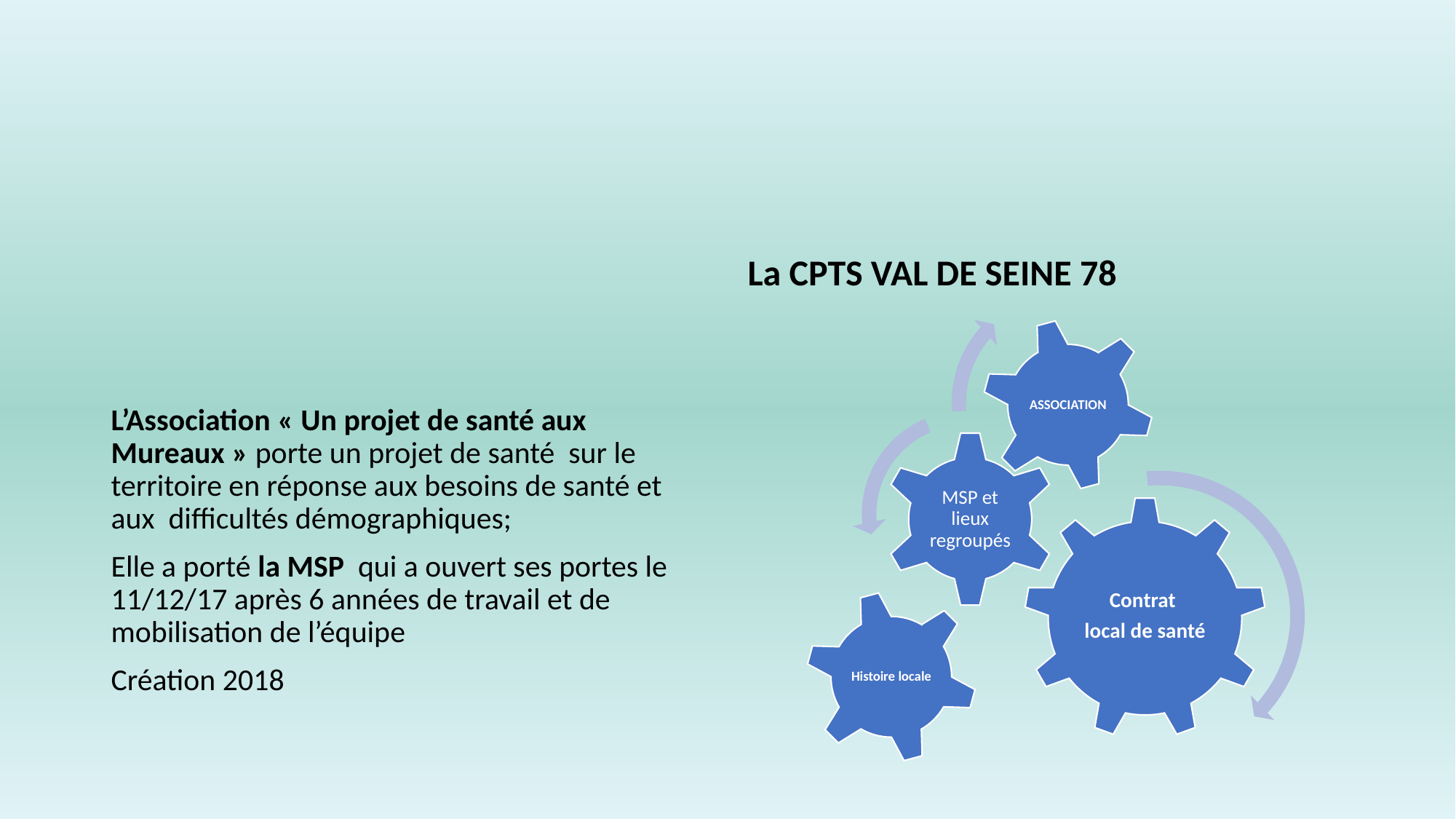

#

La CPTS VAL DE SEINE 78
Contrat
local de santé
MSP et lieux regroupés
ASSOCIATION
L’Association « Un projet de santé aux Mureaux » porte un projet de santé  sur le territoire en réponse aux besoins de santé et aux  difficultés démographiques;
Elle a porté la MSP  qui a ouvert ses portes le 11/12/17 après 6 années de travail et de mobilisation de l’équipe
Création 2018

Histoire locale